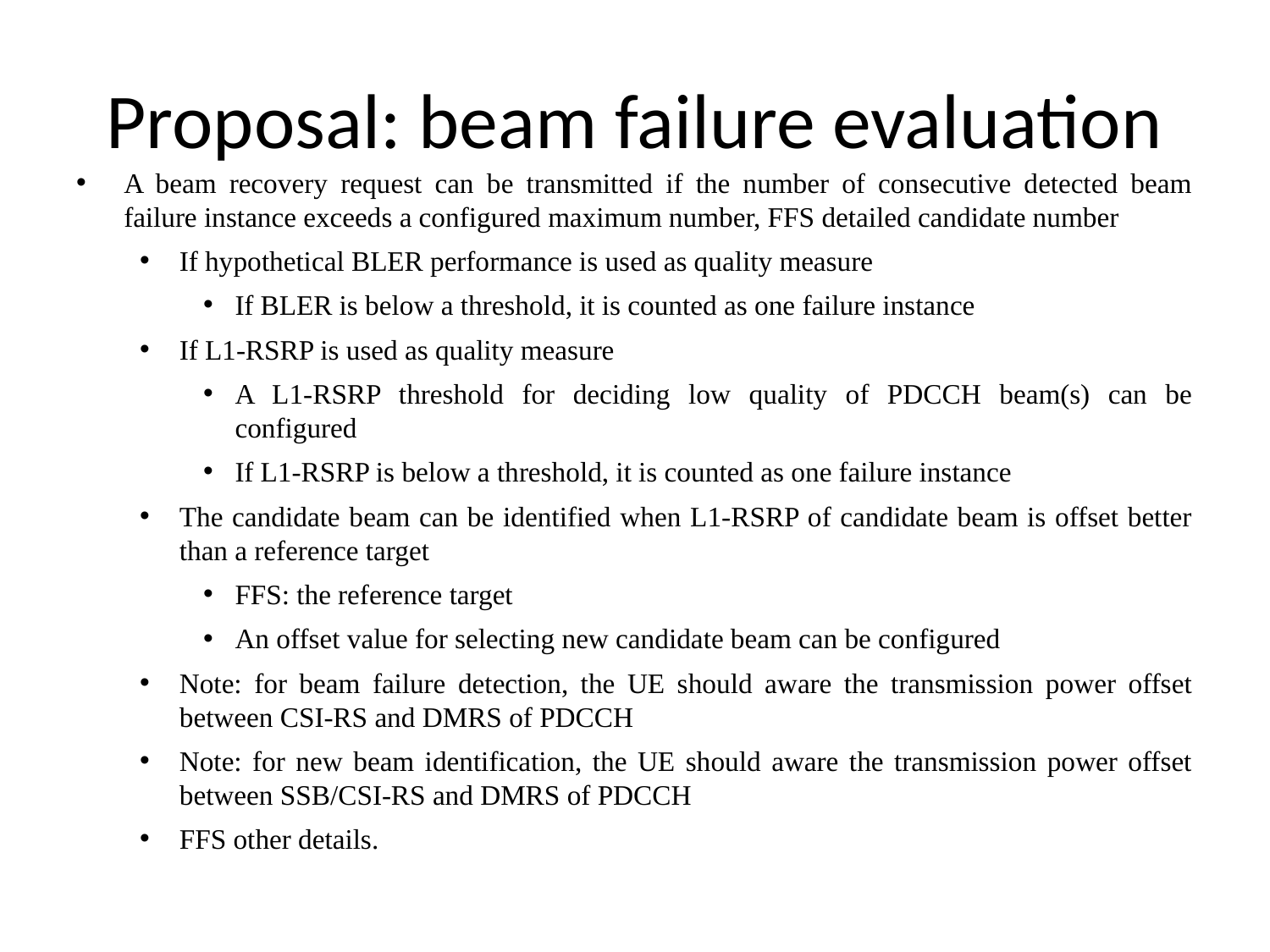

# Proposal: beam failure evaluation
A beam recovery request can be transmitted if the number of consecutive detected beam failure instance exceeds a configured maximum number, FFS detailed candidate number
If hypothetical BLER performance is used as quality measure
If BLER is below a threshold, it is counted as one failure instance
If L1-RSRP is used as quality measure
A L1-RSRP threshold for deciding low quality of PDCCH beam(s) can be configured
If L1-RSRP is below a threshold, it is counted as one failure instance
The candidate beam can be identified when L1-RSRP of candidate beam is offset better than a reference target
FFS: the reference target
An offset value for selecting new candidate beam can be configured
Note: for beam failure detection, the UE should aware the transmission power offset between CSI-RS and DMRS of PDCCH
Note: for new beam identification, the UE should aware the transmission power offset between SSB/CSI-RS and DMRS of PDCCH
FFS other details.